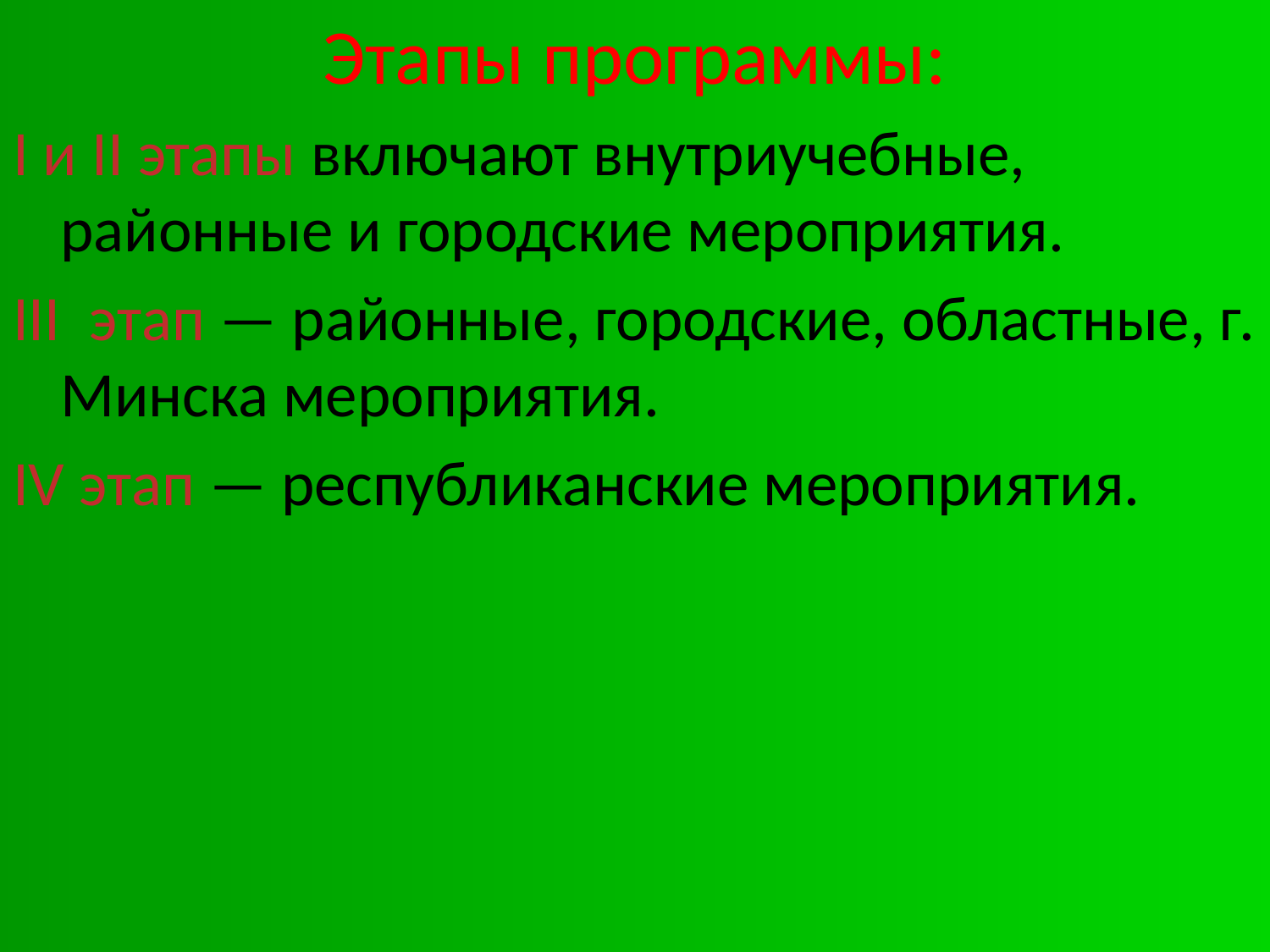

Этапы программы:
I и II этапы включают внутриучебные, районные и городские мероприятия.
III  этап — районные, городские, областные, г. Минска мероприятия.
IV этап — республиканские мероприятия.

#